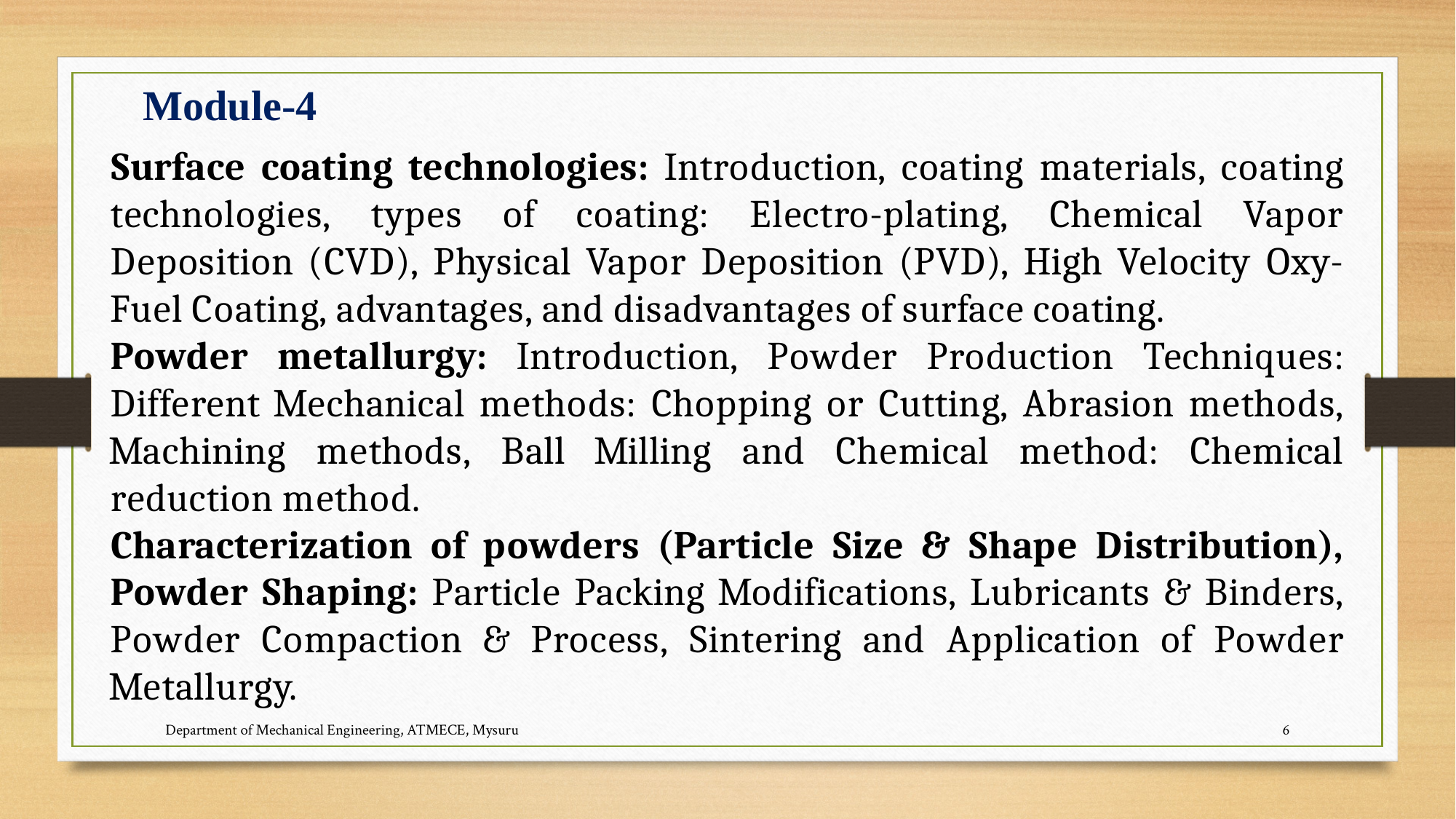

Module-4
Surface coating technologies: Introduction, coating materials, coating technologies, types of coating: Electro-plating, Chemical Vapor Deposition (CVD), Physical Vapor Deposition (PVD), High Velocity Oxy-Fuel Coating, advantages, and disadvantages of surface coating.
Powder metallurgy: Introduction, Powder Production Techniques: Different Mechanical methods: Chopping or Cutting, Abrasion methods, Machining methods, Ball Milling and Chemical method: Chemical reduction method.
Characterization of powders (Particle Size & Shape Distribution), Powder Shaping: Particle Packing Modifications, Lubricants & Binders, Powder Compaction & Process, Sintering and Application of Powder Metallurgy.

Department of Mechanical Engineering, ATMECE, Mysuru
6